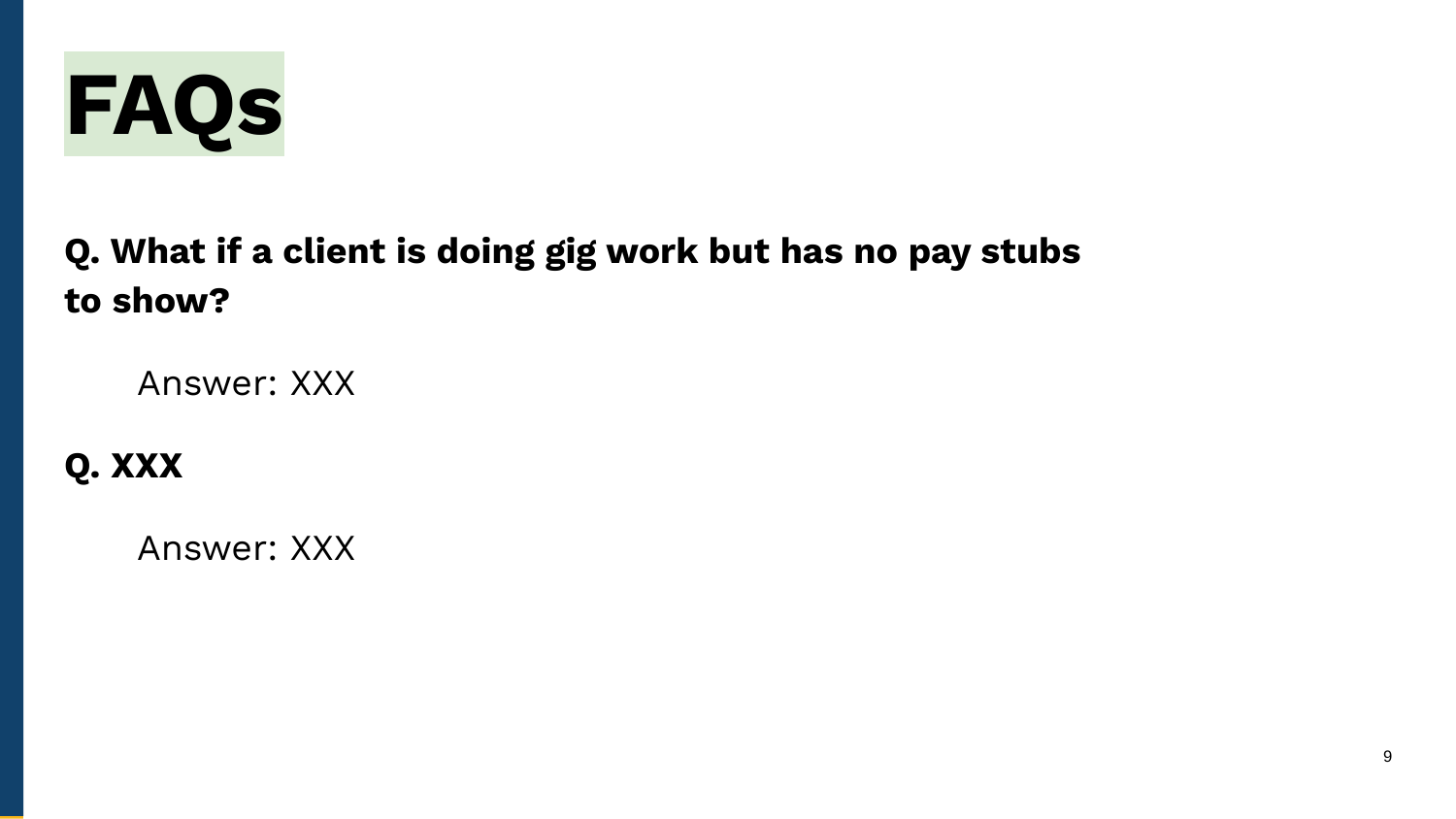

FAQs
Q. What if a client is doing gig work but has no pay stubs to show?
Answer: XXX
Q. XXX
Answer: XXX

9